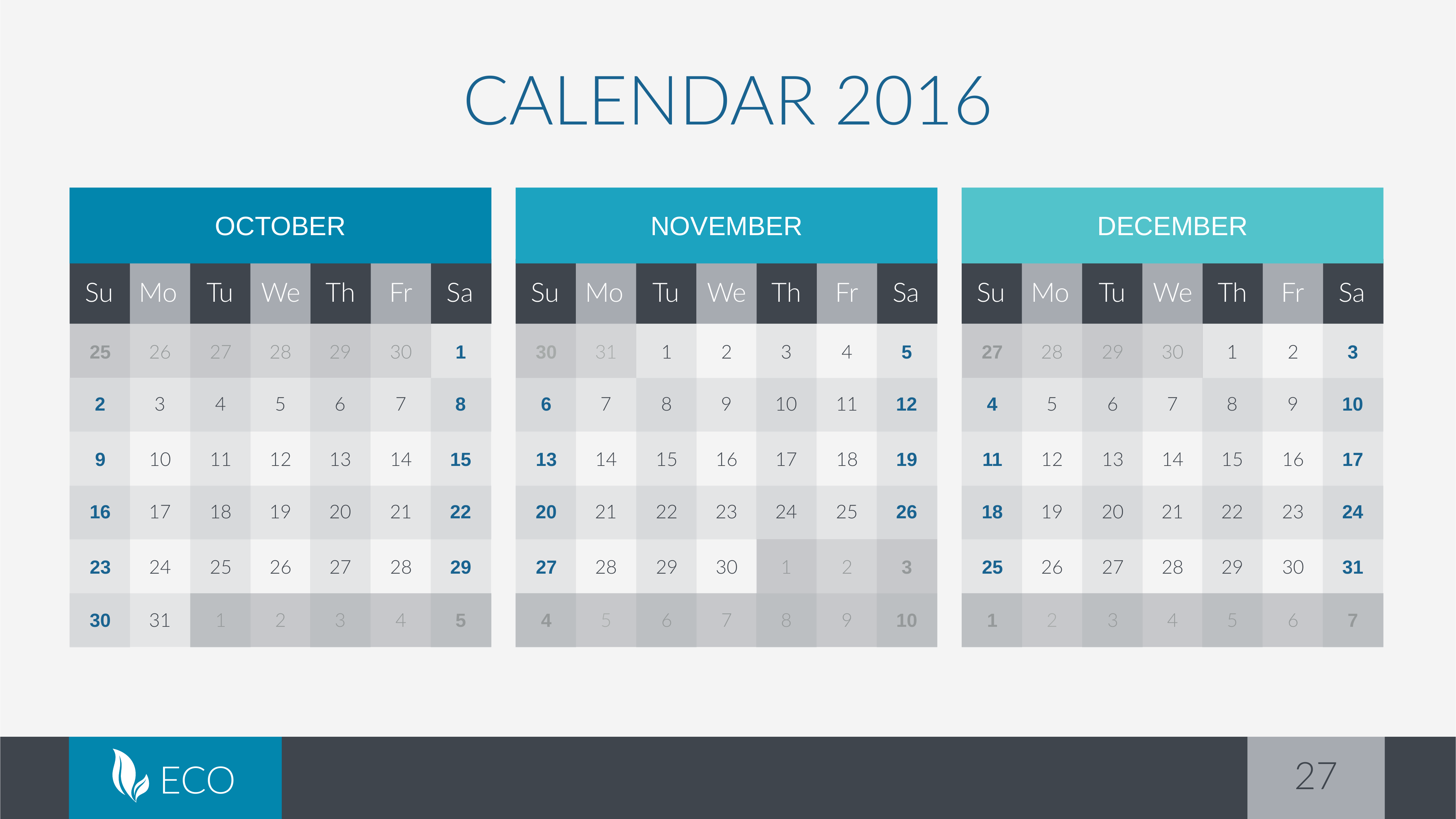

# Calendar 2016

OCTOBER
NOVEMBER
DECEMBER

Su
Mo
Tu
We
Th
Fr
Sa
Su
Mo
Tu
We
Th
Fr
Sa
Su
Mo
Tu
We
Th
Fr
Sa

25
26
27
28
29
30
1
30
31
1
2
3
4
5
27
28
29
30
1
2
3

2
3
4
5
6
7
8
6
7
8
9
10
11
12
4
5
6
7
8
9
10
9
10
11
12
13
14
15
13
14
15
16
17
18
19
11
12
13
14
15
16
17

16
17
18
19
20
21
22
20
21
22
23
24
25
26
18
19
20
21
22
23
24

23
24
25
26
27
28
29
27
28
29
30
1
2
3
25
26
27
28
29
30
31

30
31
1
2
3
4
5
4
5
6
7
8
9
10
1
2
3
4
5
6
7
27